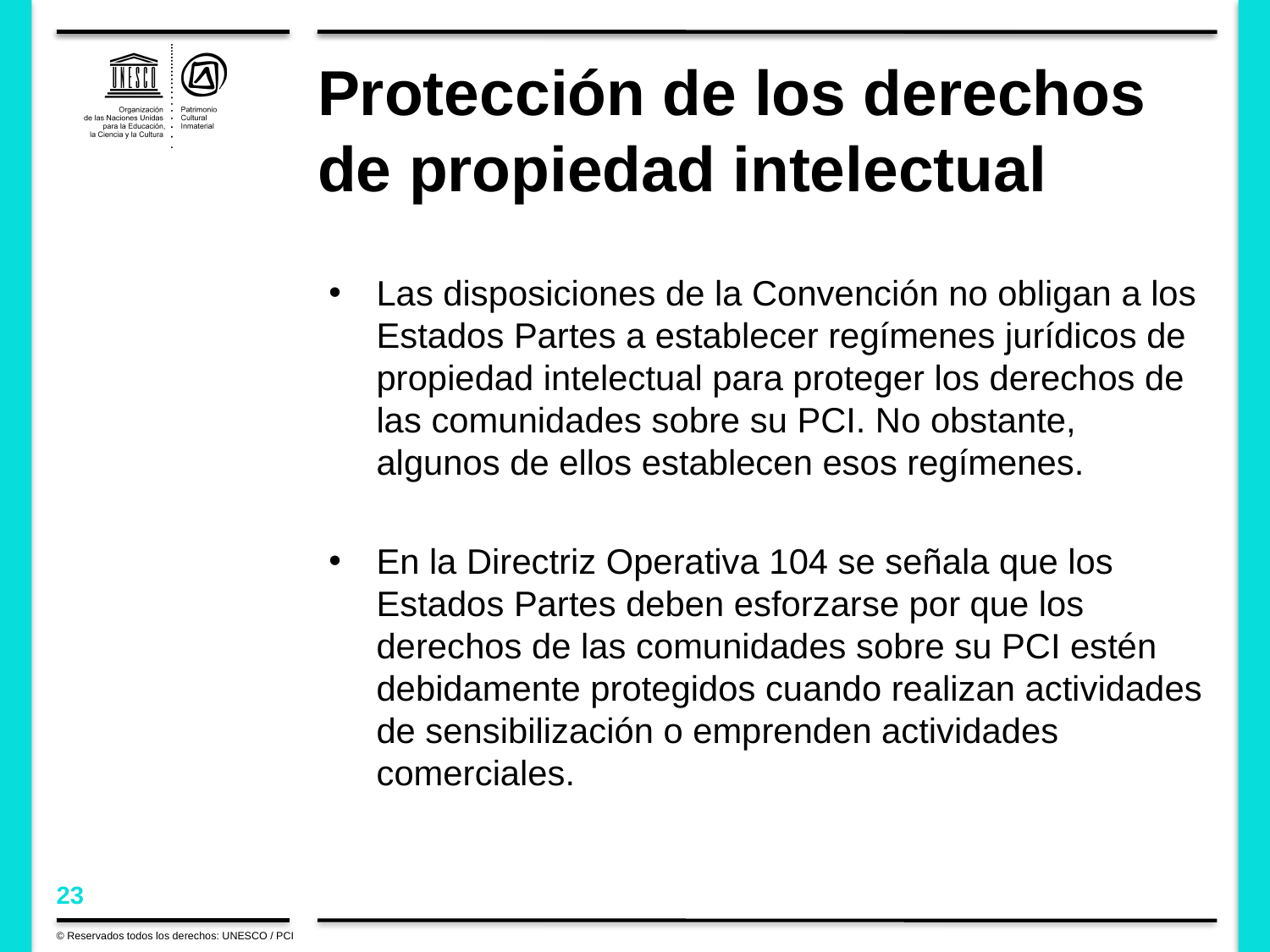

# Protección de los derechos de propiedad intelectual
Las disposiciones de la Convención no obligan a los Estados Partes a establecer regímenes jurídicos de propiedad intelectual para proteger los derechos de las comunidades sobre su PCI. No obstante, algunos de ellos establecen esos regímenes.

En la Directriz Operativa 104 se señala que los Estados Partes deben esforzarse por que los derechos de las comunidades sobre su PCI estén debidamente protegidos cuando realizan actividades de sensibilización o emprenden actividades comerciales.
© Reservados todos los derechos: UNESCO / PCI